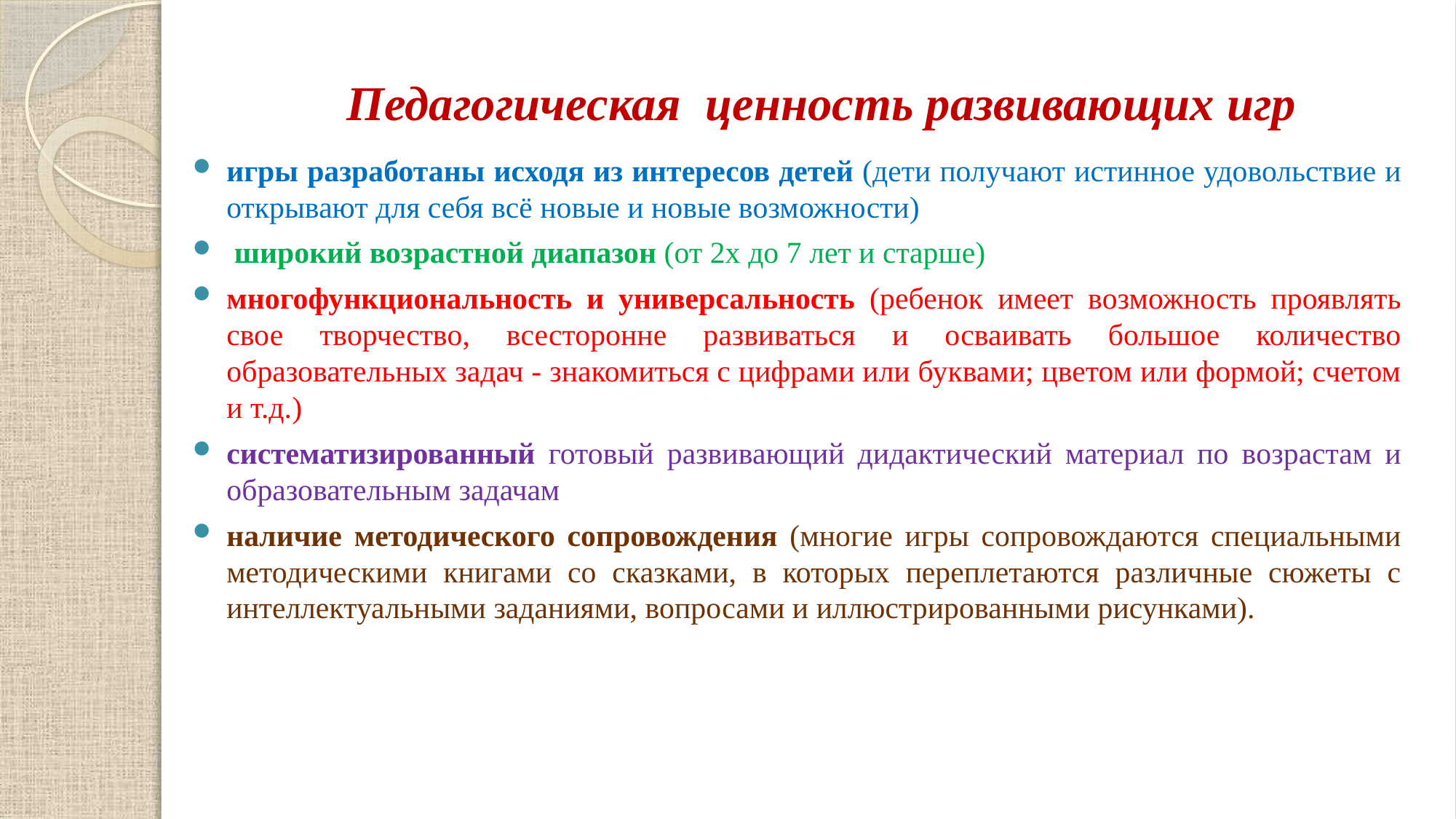

# Педагогическая  ценность развивающих игр
игры разработаны исходя из интересов детей (дети получают истинное удовольствие и открывают для себя всё новые и новые возможности)
 широкий возрастной диапазон (от 2х до 7 лет и старше)
многофункциональность и универсальность (ребенок имеет возможность проявлять свое творчество, всесторонне развиваться и осваивать большое количество образовательных задач - знакомиться с цифрами или буквами; цветом или формой; счетом и т.д.)
систематизированный готовый развивающий дидактический материал по возрастам и образовательным задачам
наличие методического сопровождения (многие игры сопровождаются специальными методическими книгами со сказками, в которых переплетаются различные сюжеты с интеллектуальными заданиями, вопросами и иллюстрированными рисунками).